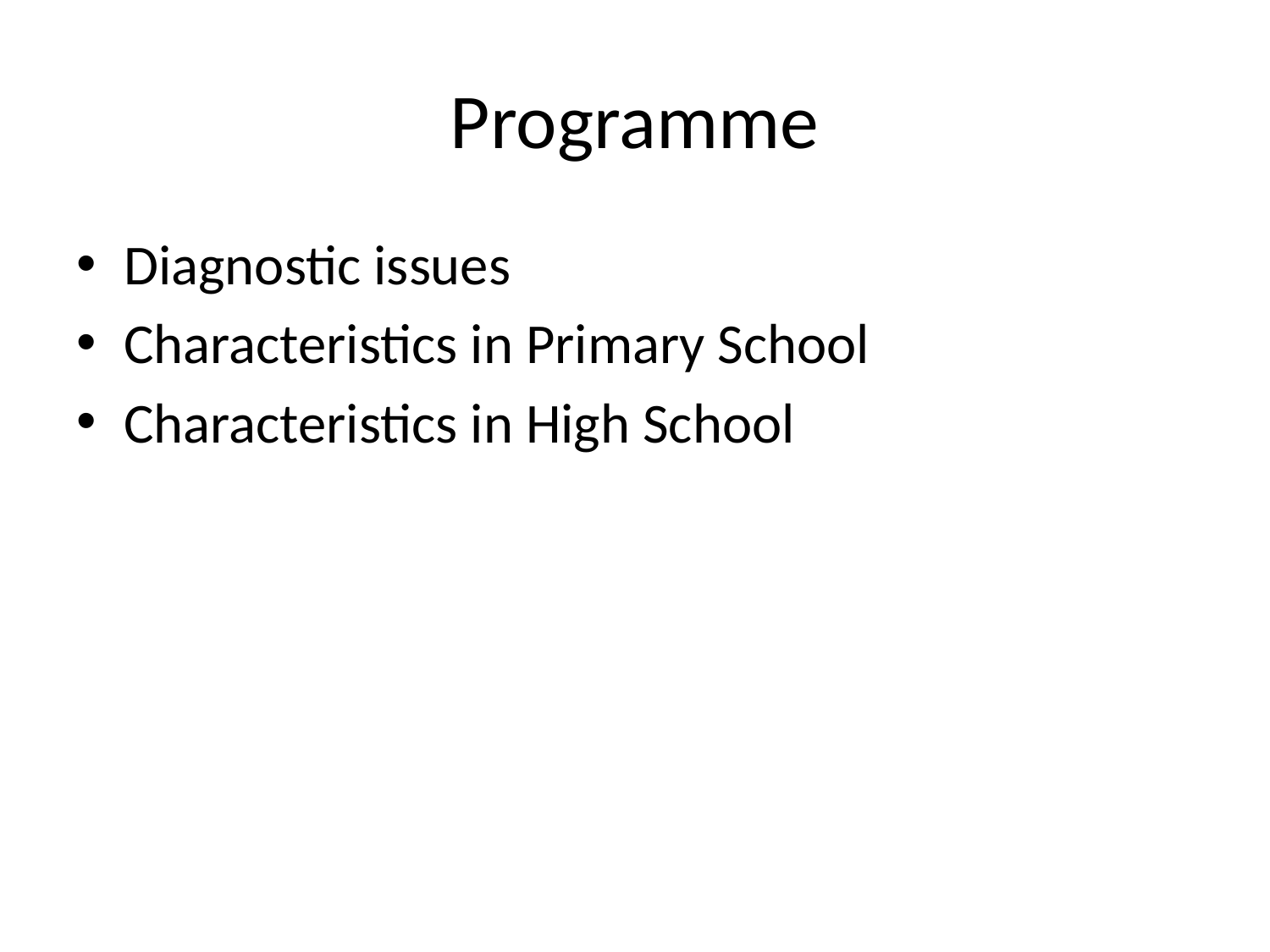

# Programme
Diagnostic issues
Characteristics in Primary School
Characteristics in High School